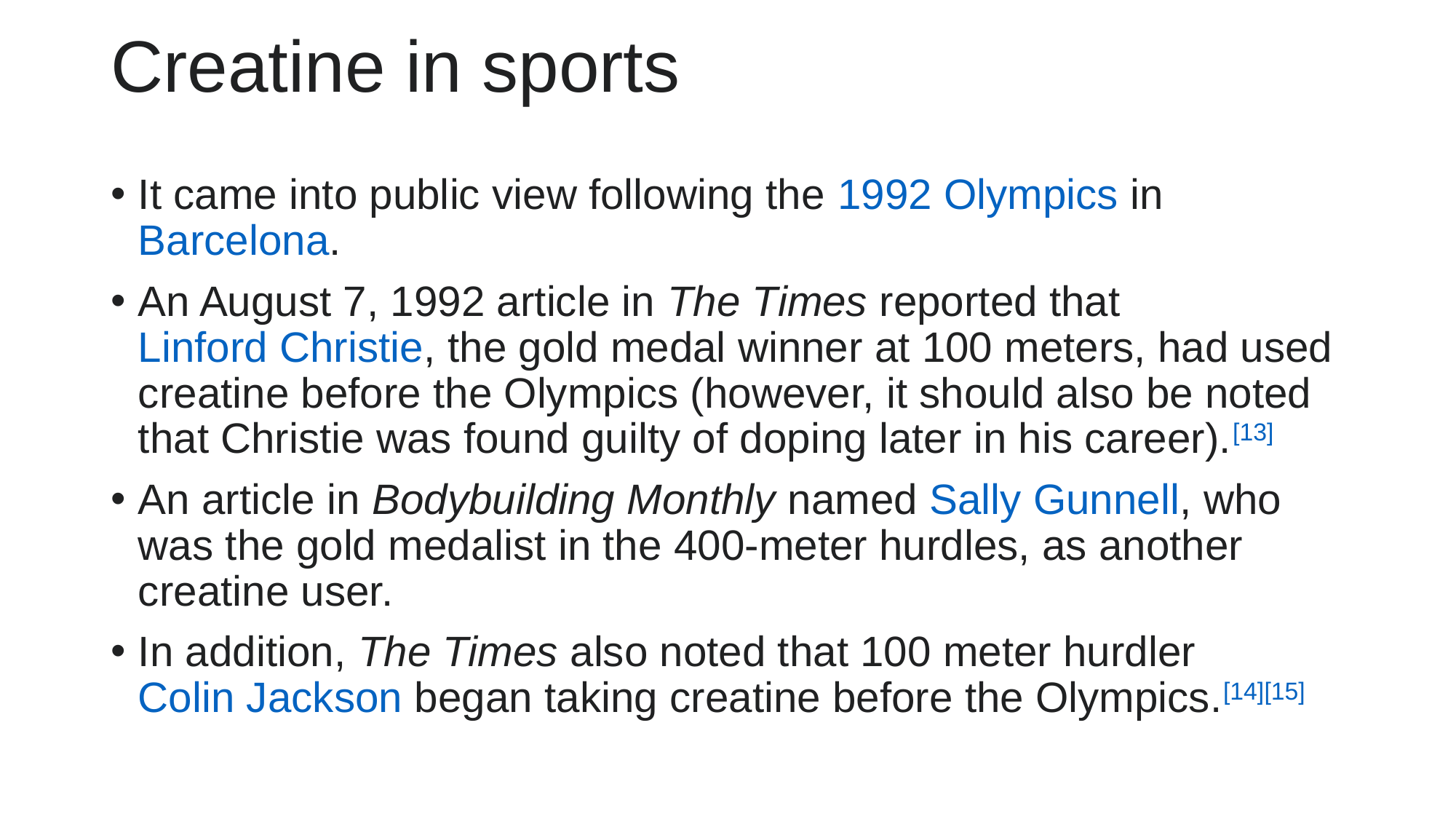

# Creatine in sports
It came into public view following the 1992 Olympics in Barcelona.
An August 7, 1992 article in The Times reported that Linford Christie, the gold medal winner at 100 meters, had used creatine before the Olympics (however, it should also be noted that Christie was found guilty of doping later in his career).[13]
An article in Bodybuilding Monthly named Sally Gunnell, who was the gold medalist in the 400-meter hurdles, as another creatine user.
In addition, The Times also noted that 100 meter hurdler Colin Jackson began taking creatine before the Olympics.[14][15]